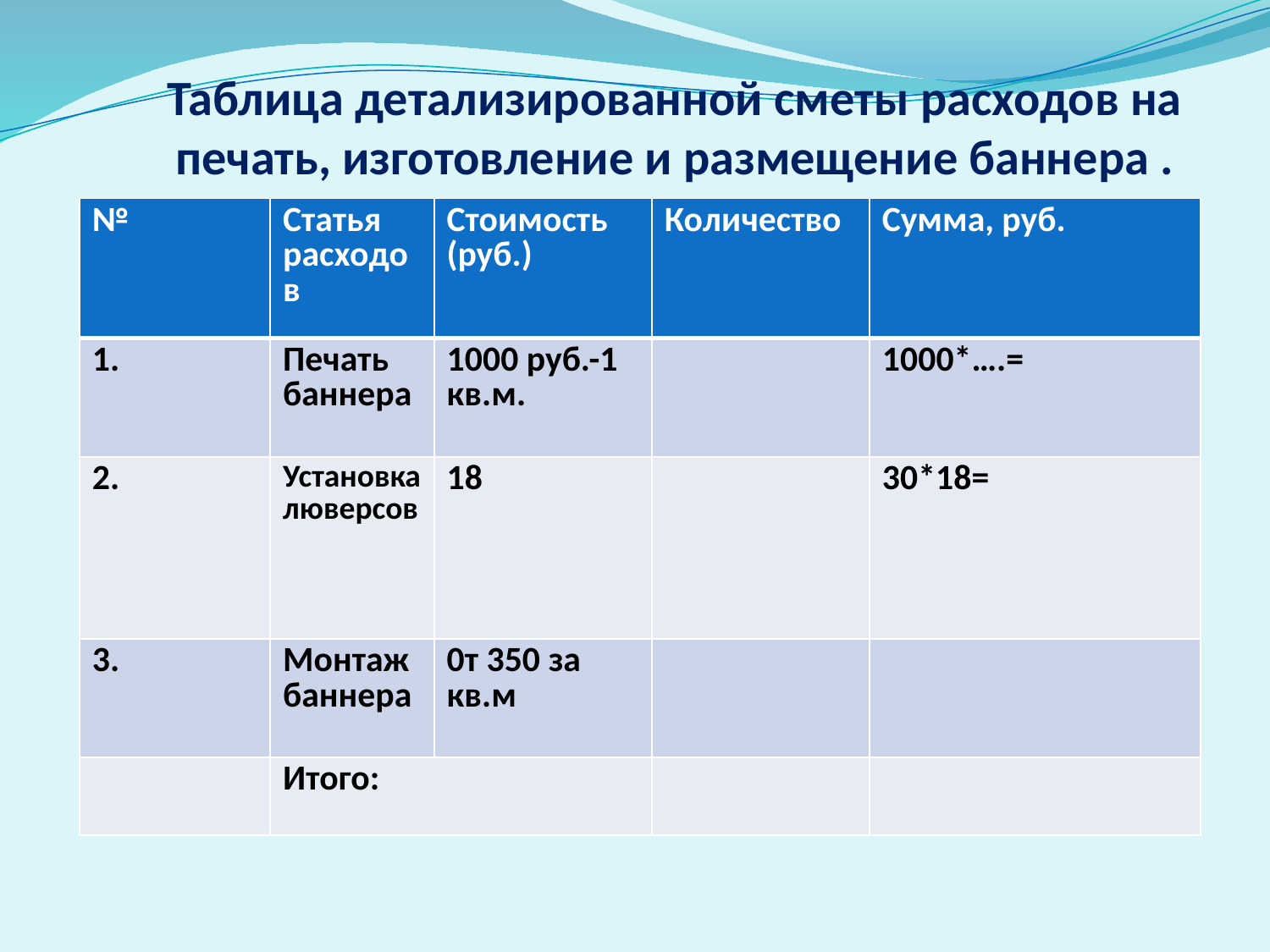

Таблица детализированной сметы расходов на печать, изготовление и размещение баннера .
| № | Статья расходов | Стоимость (руб.) | Количество | Сумма, руб. |
| --- | --- | --- | --- | --- |
| 1. | Печать баннера | 1000 руб.-1 кв.м. |  | 1000\*….= |
| 2. | Установка люверсов | 18 |  | 30\*18= |
| 3. | Монтаж баннера | 0т 350 за кв.м |  |  |
|  | Итого: |  |  |  |